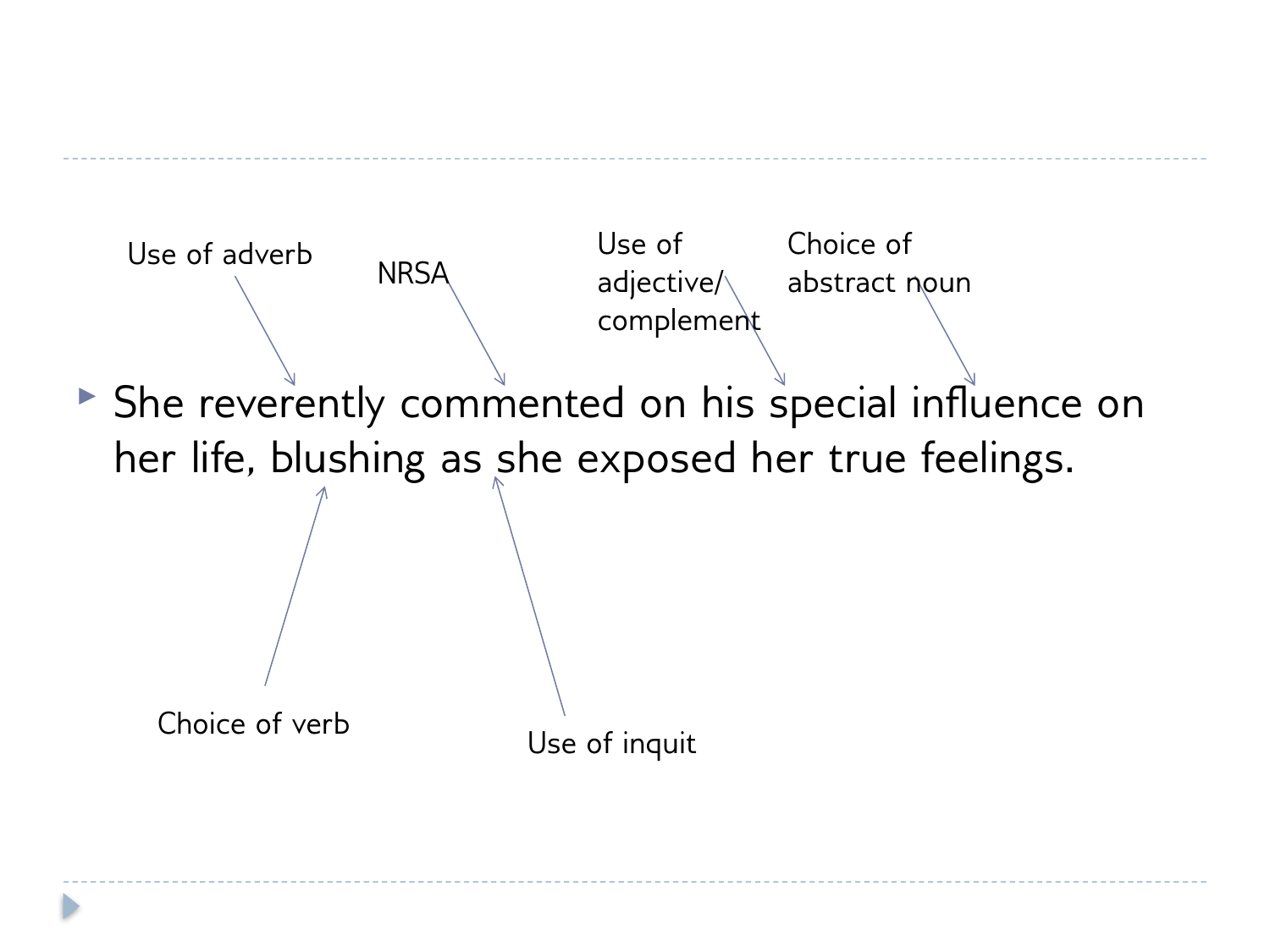

#

She reverently commented on his special influence on her life, blushing as she exposed her true feelings.

Use of adjective/
complement
Choice of abstract noun
Use of adverb
NRSA
Choice of verb
Use of inquit